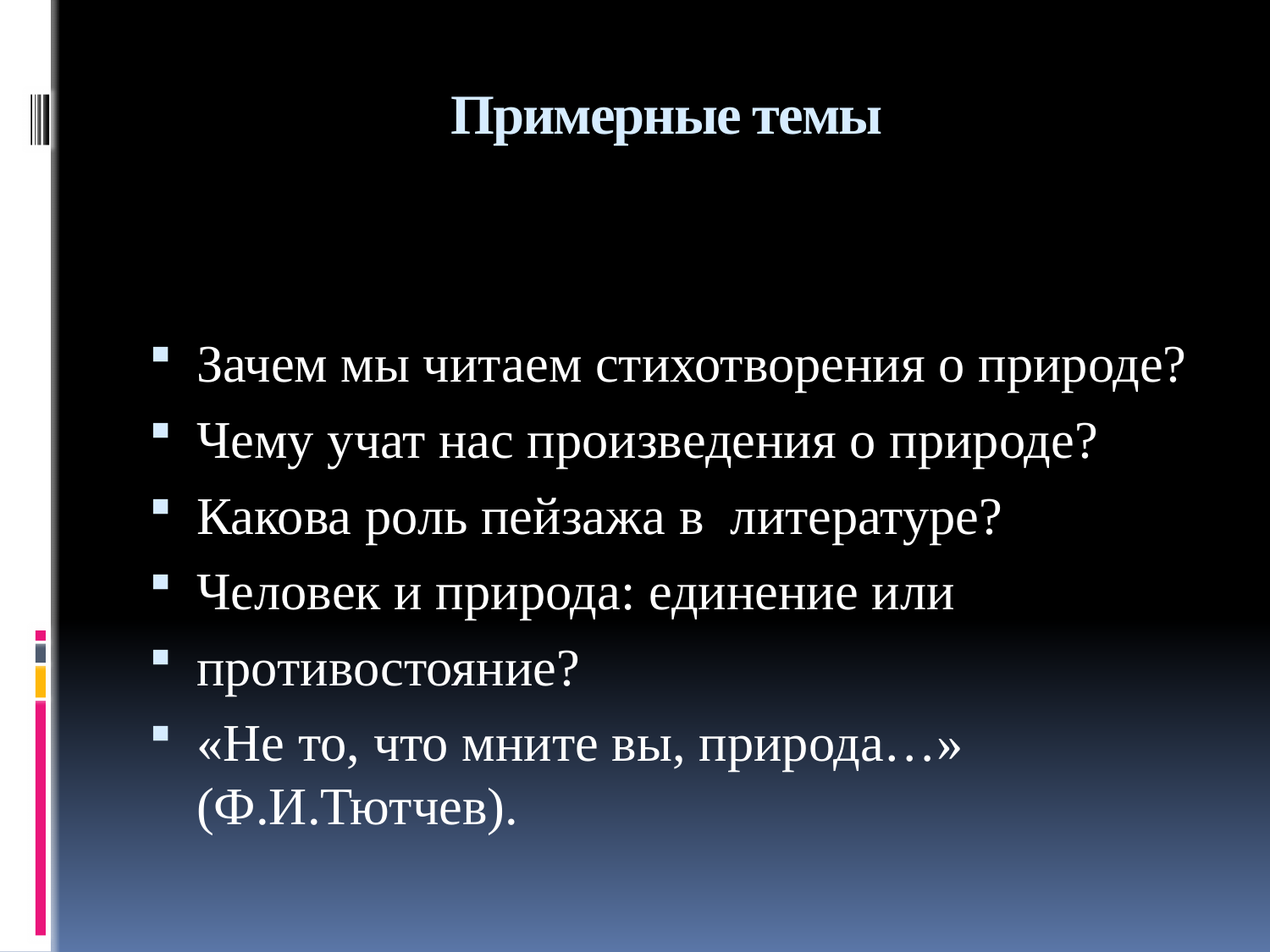

# Примерные темы

Зачем мы читаем стихотворения о природе?
Чему учат нас произведения о природе?
Какова роль пейзажа в  литературе?
Человек и природа: единение или
противостояние?
«Не то, что мните вы, природа…»  (Ф.И.Тютчев).